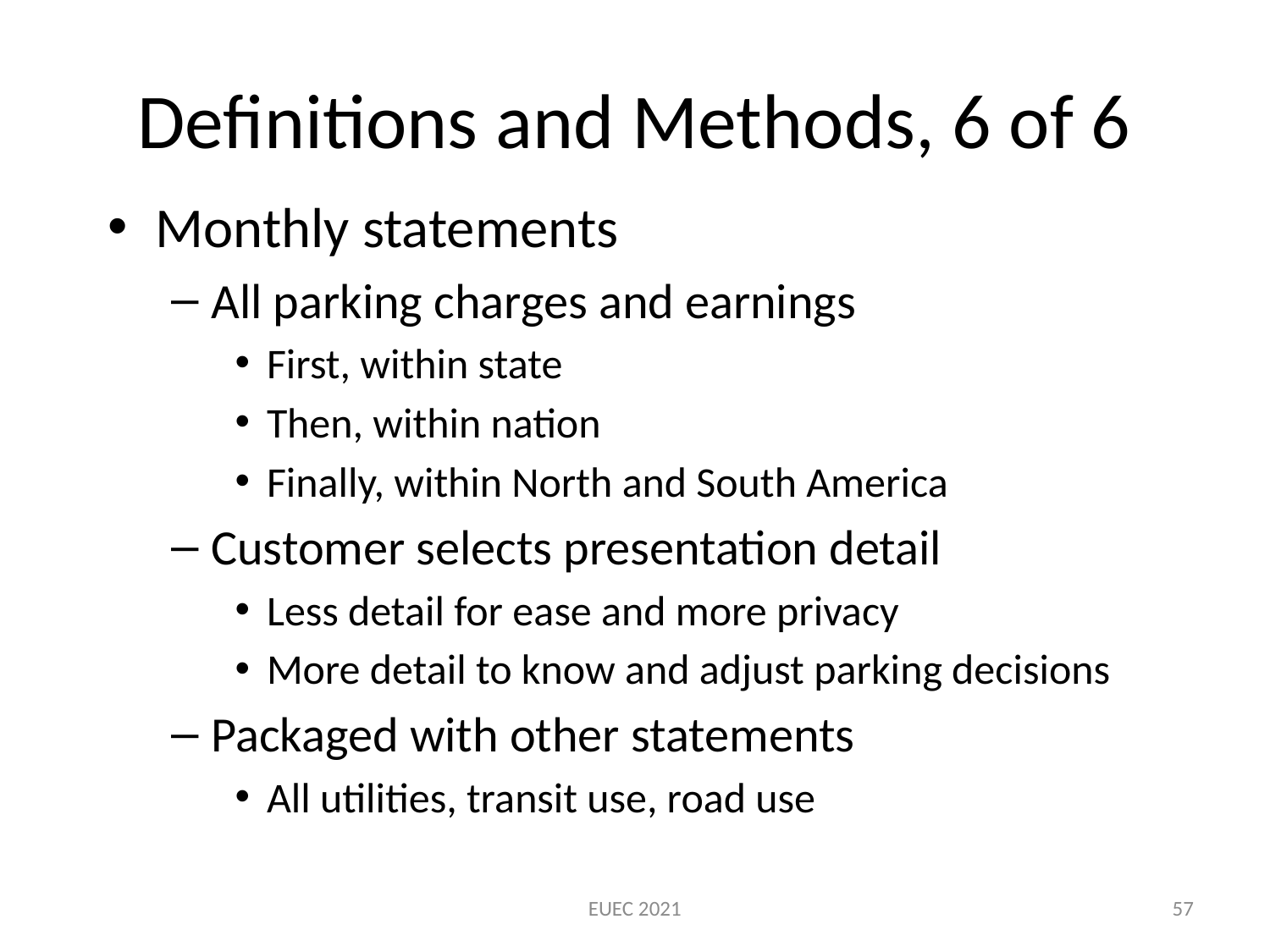

# Definitions and Methods, 6 of 6

Monthly statements
All parking charges and earnings
First, within state
Then, within nation
Finally, within North and South America
Customer selects presentation detail
Less detail for ease and more privacy
More detail to know and adjust parking decisions
Packaged with other statements
All utilities, transit use, road use
EUEC 2021
57